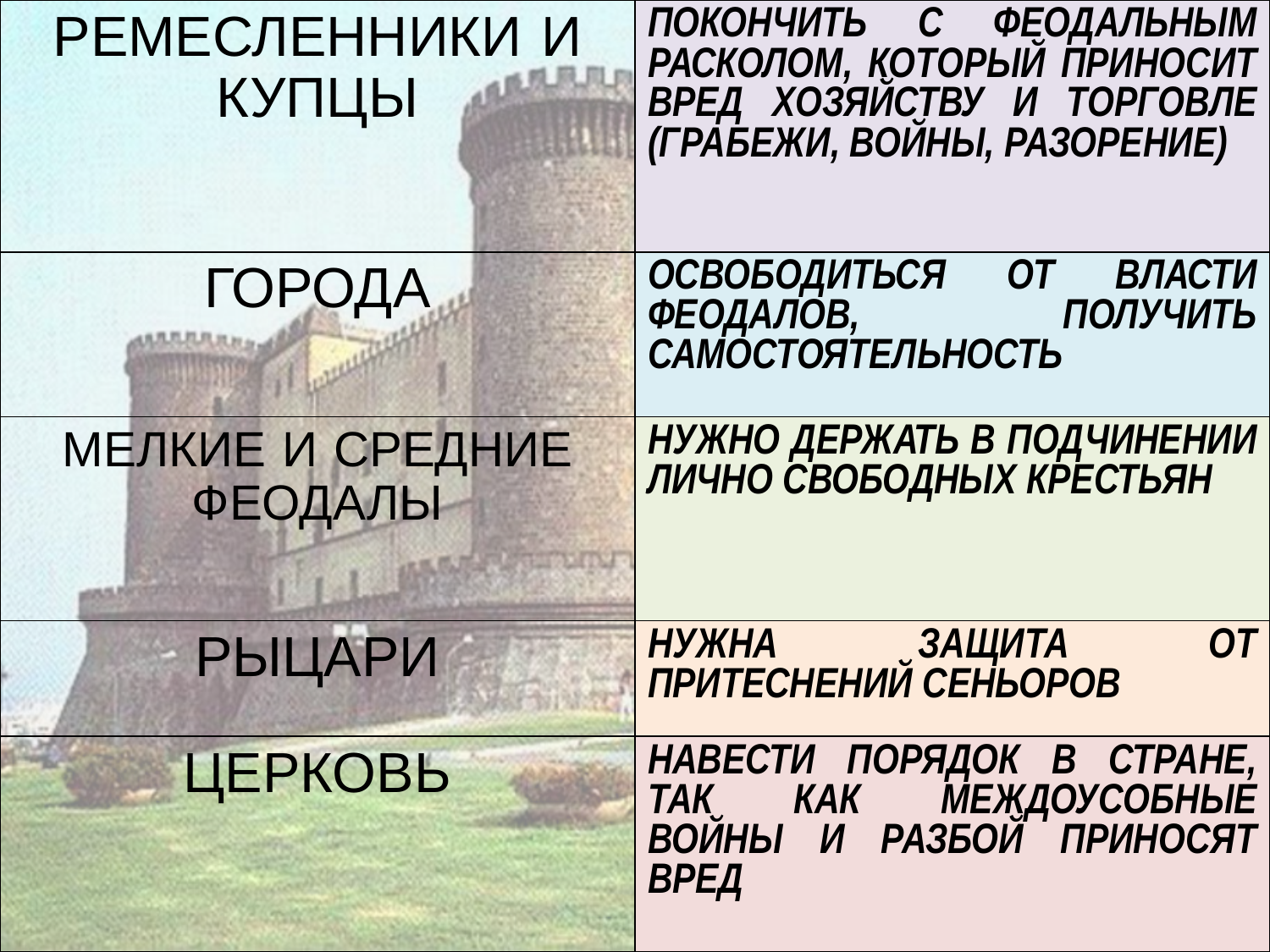

| РЕМЕСЛЕННИКИ И КУПЦЫ | ПОКОНЧИТЬ С ФЕОДАЛЬНЫМ РАСКОЛОМ, КОТОРЫЙ ПРИНОСИТ ВРЕД ХОЗЯЙСТВУ И ТОРГОВЛЕ (ГРАБЕЖИ, ВОЙНЫ, РАЗОРЕНИЕ) |
| --- | --- |
| ГОРОДА | ОСВОБОДИТЬСЯ ОТ ВЛАСТИ ФЕОДАЛОВ, ПОЛУЧИТЬ САМОСТОЯТЕЛЬНОСТЬ |
| МЕЛКИЕ И СРЕДНИЕ ФЕОДАЛЫ | НУЖНО ДЕРЖАТЬ В ПОДЧИНЕНИИ ЛИЧНО СВОБОДНЫХ КРЕСТЬЯН |
| РЫЦАРИ | НУЖНА ЗАЩИТА ОТ ПРИТЕСНЕНИЙ СЕНЬОРОВ |
| ЦЕРКОВЬ | НАВЕСТИ ПОРЯДОК В СТРАНЕ, ТАК КАК МЕЖДОУСОБНЫЕ ВОЙНЫ И РАЗБОЙ ПРИНОСЯТ ВРЕД |